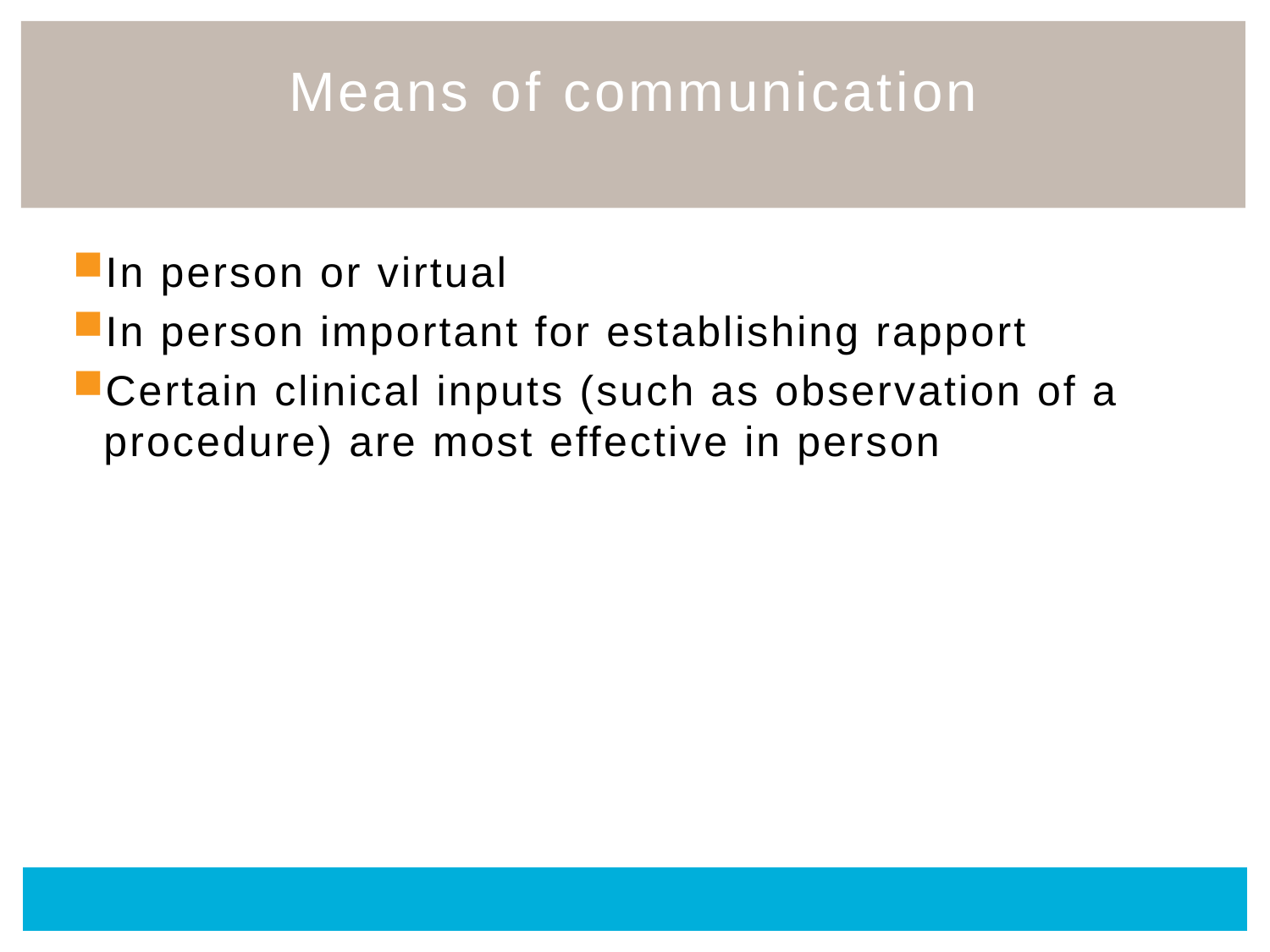

# Means of communication
In person or virtual
In person important for establishing rapport
Certain clinical inputs (such as observation of a procedure) are most effective in person